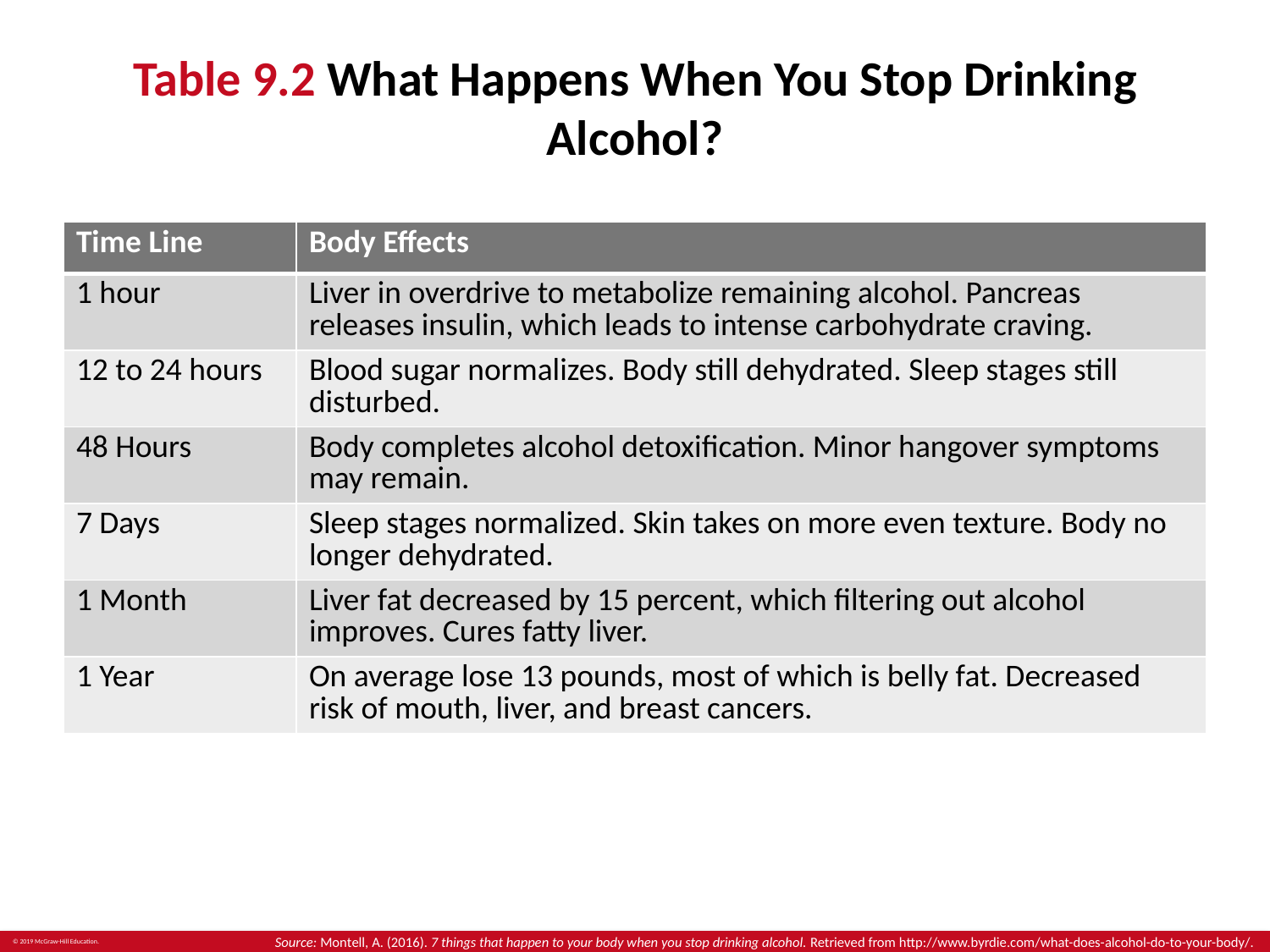

# Table 9.2 What Happens When You Stop Drinking Alcohol?
| Time Line | Body Effects |
| --- | --- |
| 1 hour | Liver in overdrive to metabolize remaining alcohol. Pancreas releases insulin, which leads to intense carbohydrate craving. |
| 12 to 24 hours | Blood sugar normalizes. Body still dehydrated. Sleep stages still disturbed. |
| 48 Hours | Body completes alcohol detoxification. Minor hangover symptoms may remain. |
| 7 Days | Sleep stages normalized. Skin takes on more even texture. Body no longer dehydrated. |
| 1 Month | Liver fat decreased by 15 percent, which filtering out alcohol improves. Cures fatty liver. |
| 1 Year | On average lose 13 pounds, most of which is belly fat. Decreased risk of mouth, liver, and breast cancers. |
Source: Montell, A. (2016). 7 things that happen to your body when you stop drinking alcohol. Retrieved from http://www.byrdie.com/what-does-alcohol-do-to-your-body/.